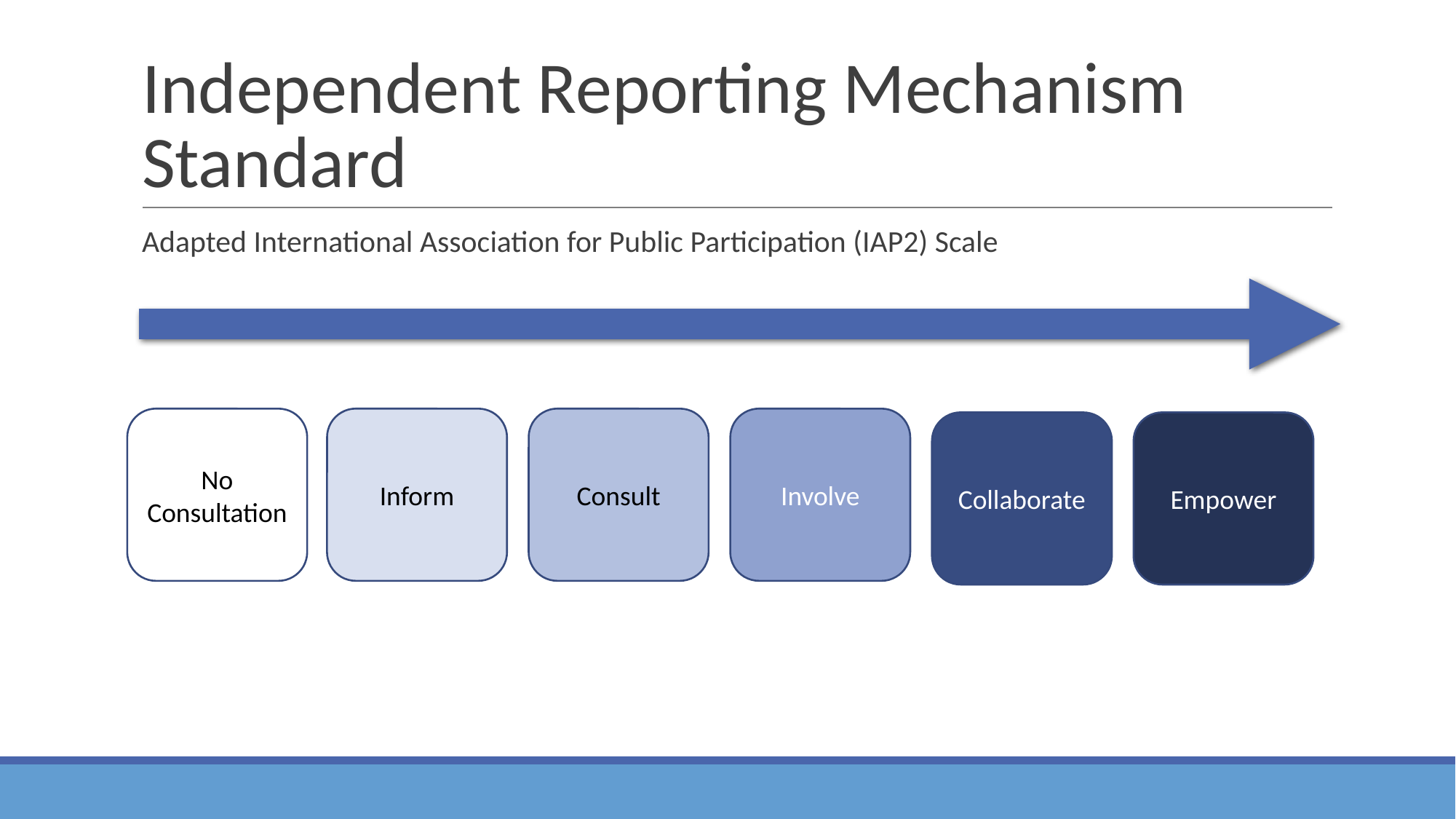

# Independent Reporting Mechanism Standard
Adapted International Association for Public Participation (IAP2) Scale

No
Consultation
Inform
Consult
Involve
Collaborate
Empower